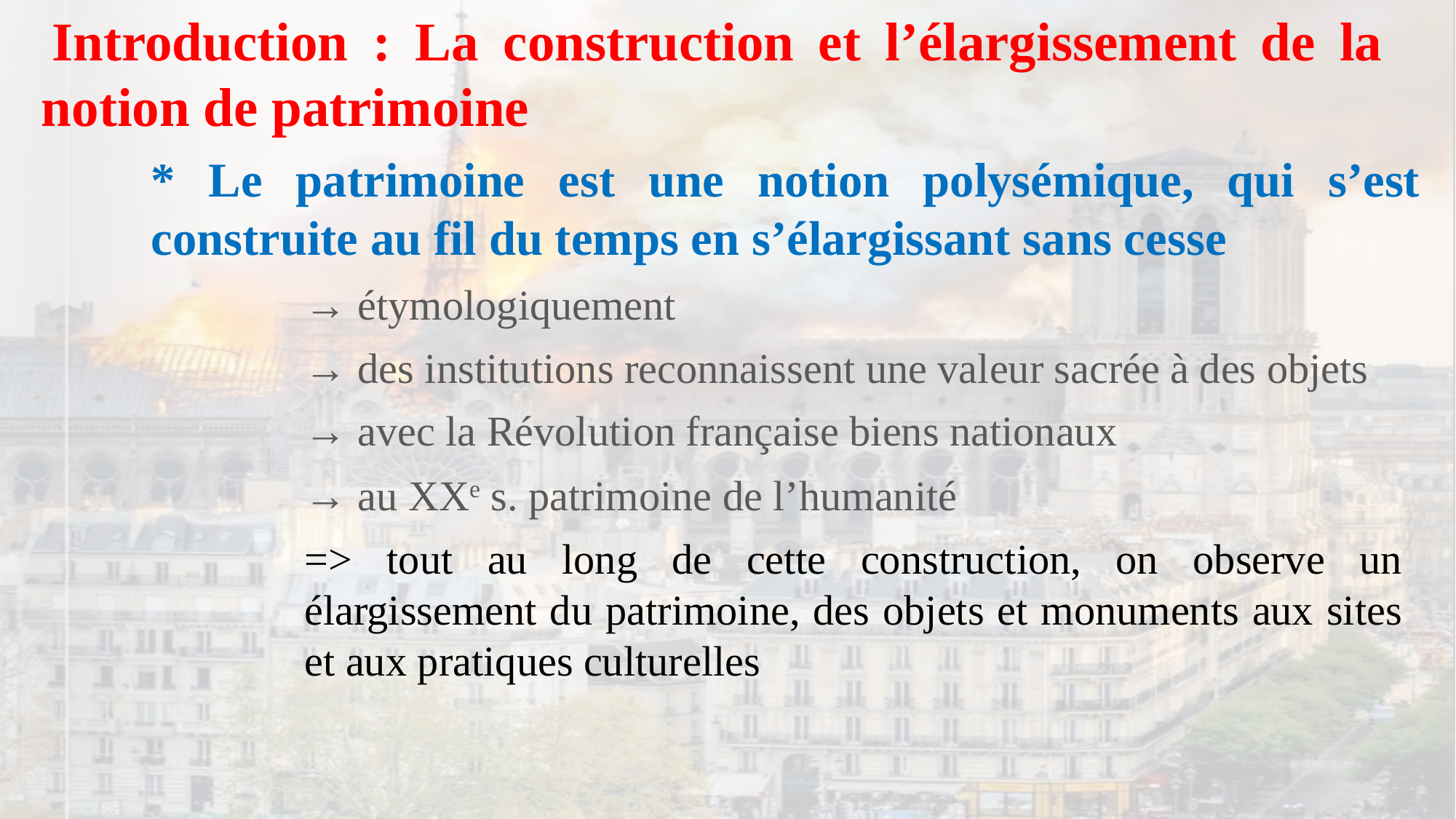

Introduction : La construction et l’élargissement de la notion de patrimoine
* Le patrimoine est une notion polysémique, qui s’est construite au fil du temps en s’élargissant sans cesse
→ étymologiquement
→ des institutions reconnaissent une valeur sacrée à des objets
→ avec la Révolution française biens nationaux
→ au XXe s. patrimoine de l’humanité
=> tout au long de cette construction, on observe un élargissement du patrimoine, des objets et monuments aux sites et aux pratiques culturelles